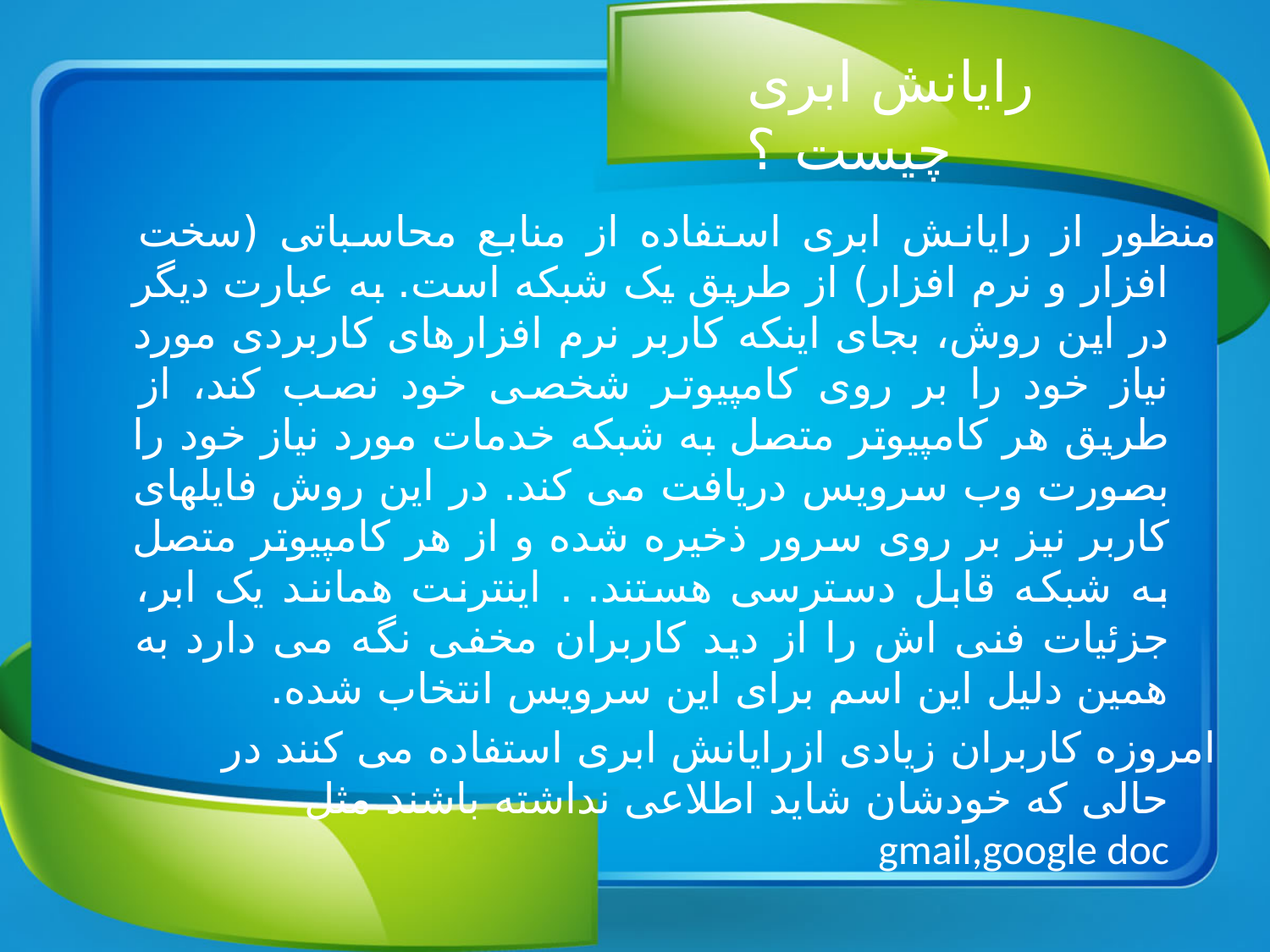

رایانش ابری چیست ؟
منظور از رایانش ابری استفاده از منابع محاسباتی (سخت افزار و نرم افزار) از طریق یک شبکه است. به عبارت دیگر در این روش، بجای اینکه کاربر نرم افزارهای کاربردی مورد نیاز خود را بر روی کامپیوتر شخصی خود نصب کند، از طریق هر کامپیوتر متصل به شبکه خدمات مورد نیاز خود را بصورت وب سرویس دریافت می کند. در این روش فایلهای کاربر نیز بر روی سرور ذخیره شده و از هر کامپیوتر متصل به شبکه قابل دسترسی هستند. . اینترنت همانند یک ابر، جزئیات فنی اش را از دید کاربران مخفی نگه می دارد به همین دلیل این اسم برای این سرویس انتخاب شده.
امروزه کاربران زیادی ازرایانش ابری استفاده می کنند در حالی که خودشان شاید اطلاعی نداشته باشند مثل  gmail,google doc